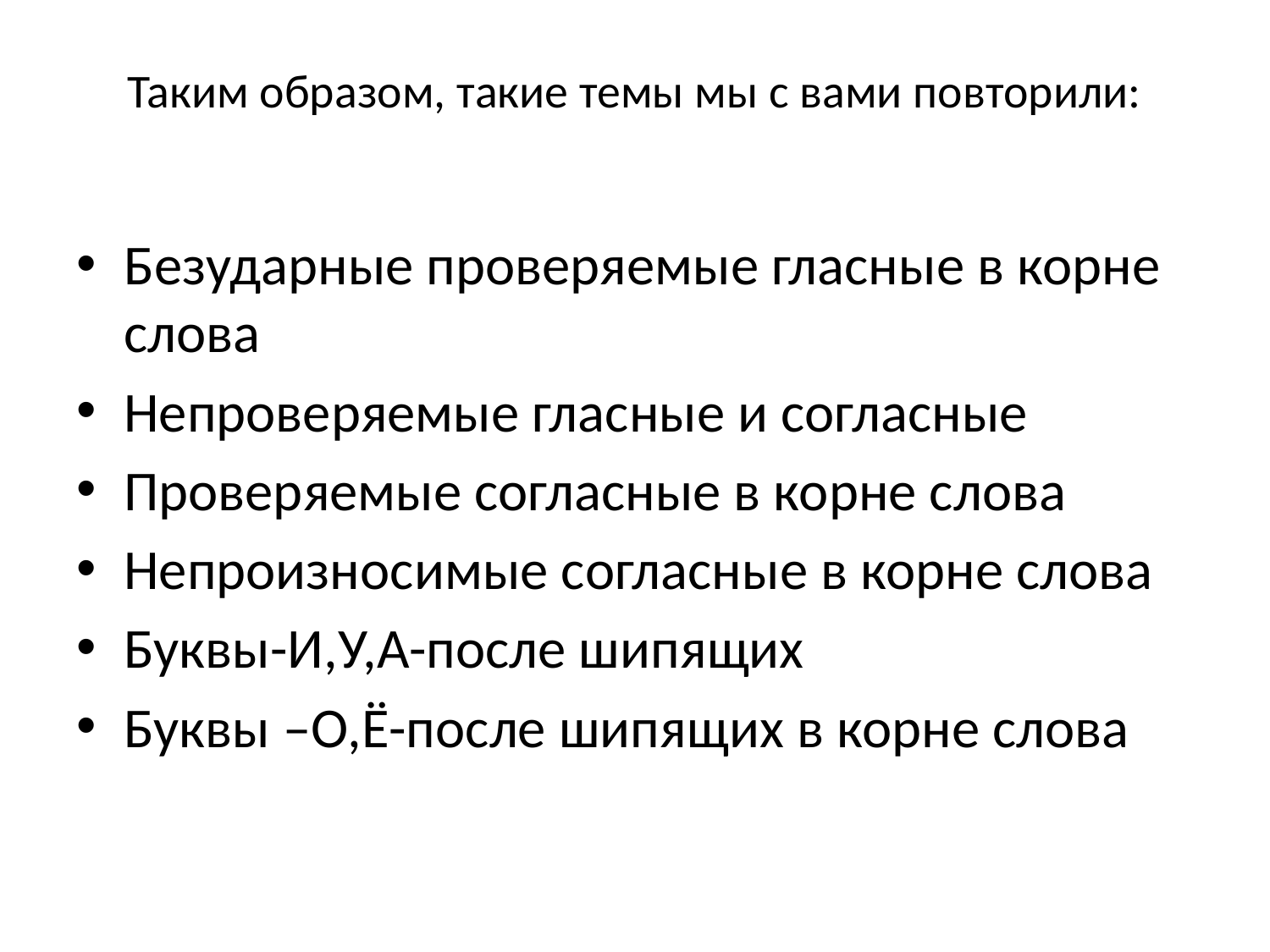

# Таким образом, такие темы мы с вами повторили:
Безударные проверяемые гласные в корне слова
Непроверяемые гласные и согласные
Проверяемые согласные в корне слова
Непроизносимые согласные в корне слова
Буквы-И,У,А-после шипящих
Буквы –О,Ё-после шипящих в корне слова